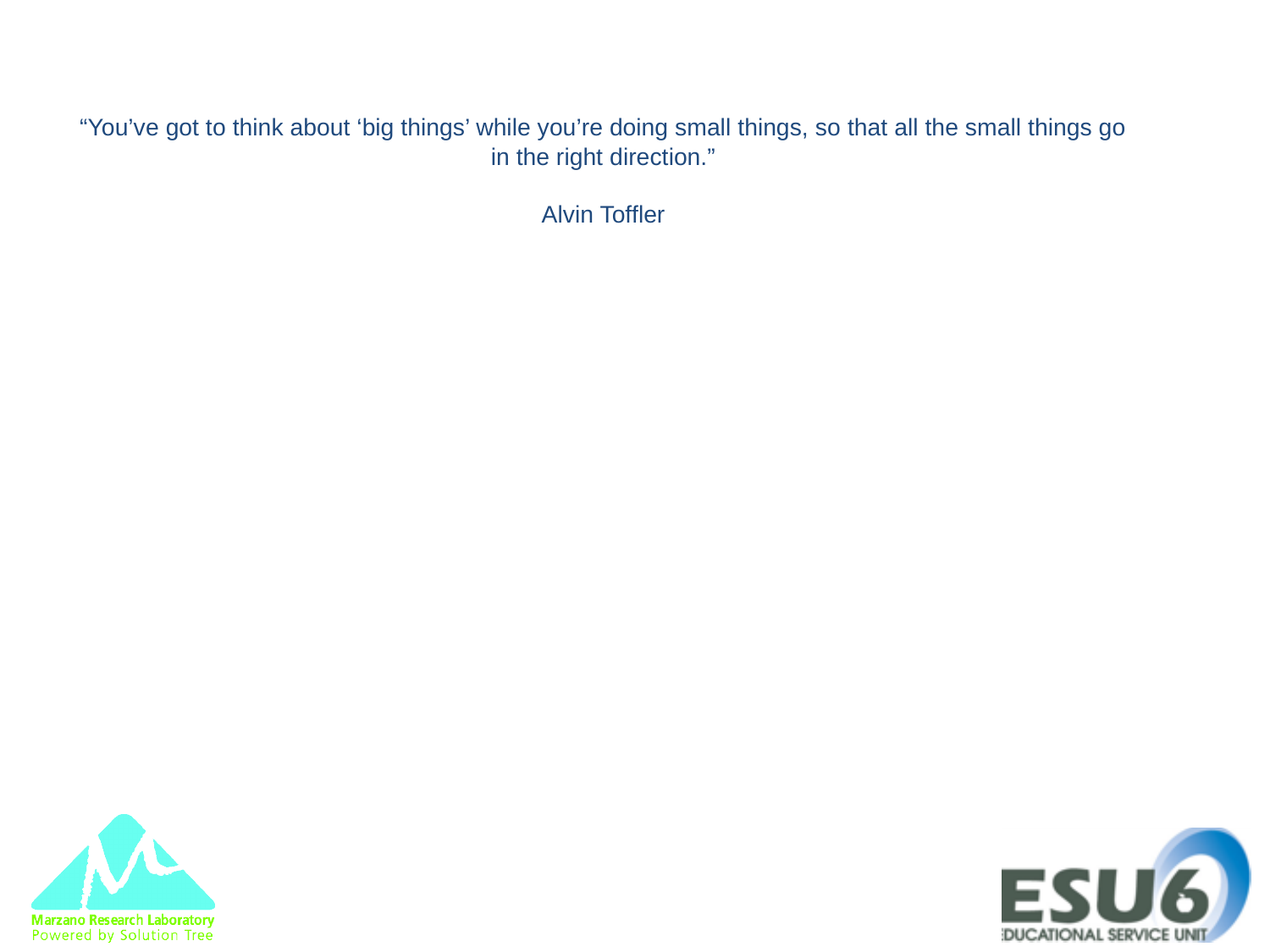

# “You’ve got to think about ‘big things’ while you’re doing small things, so that all the small things go in the right direction.” Alvin Toffler